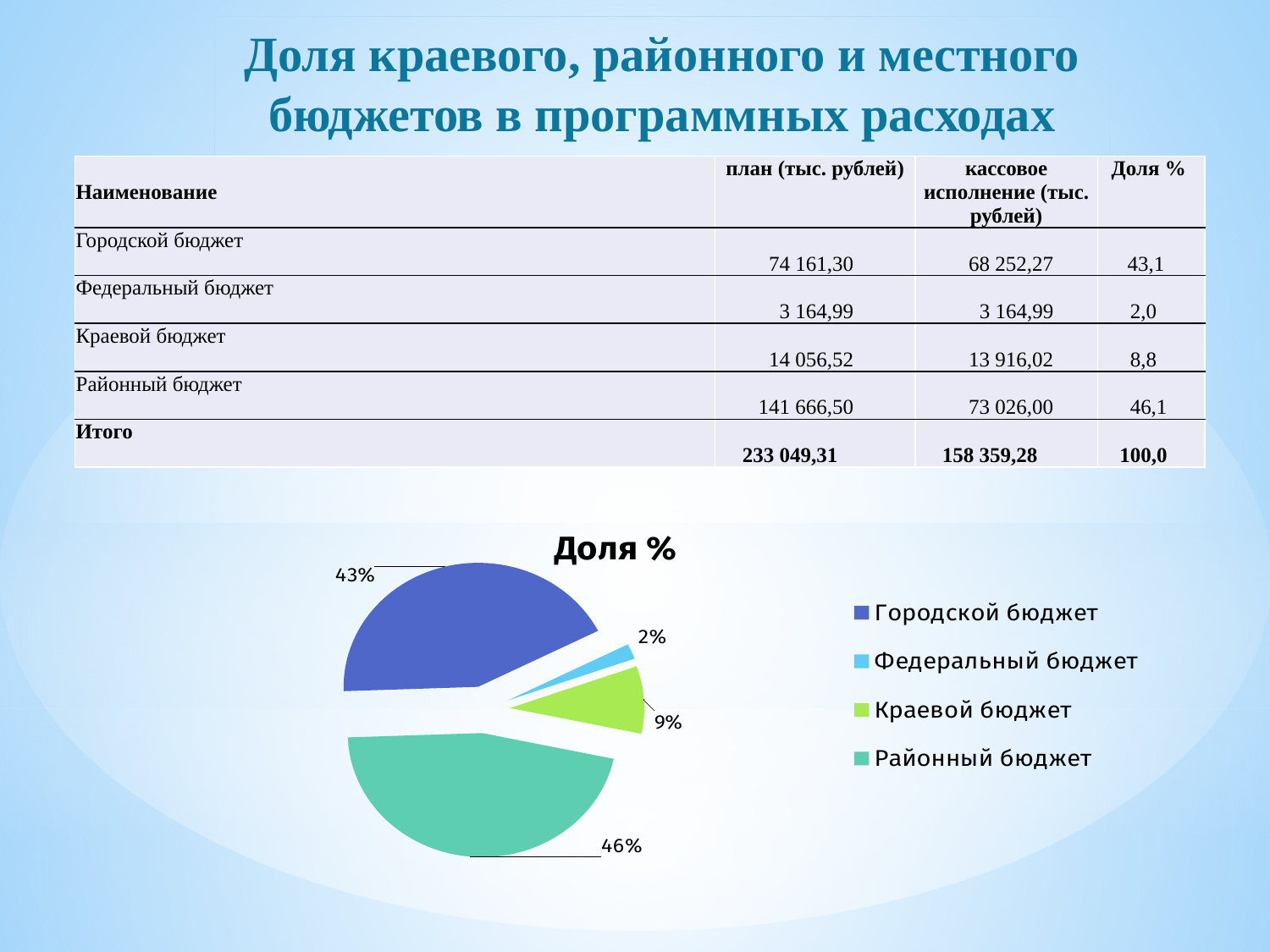

# Доля краевого, районного и местного бюджетов в программных расходах
| Наименование | план (тыс. рублей) | кассовое исполнение (тыс. рублей) | Доля % |
| --- | --- | --- | --- |
| Городской бюджет | 74 161,30 | 68 252,27 | 43,1 |
| Федеральный бюджет | 3 164,99 | 3 164,99 | 2,0 |
| Краевой бюджет | 14 056,52 | 13 916,02 | 8,8 |
| Районный бюджет | 141 666,50 | 73 026,00 | 46,1 |
| Итого | 233 049,31 | 158 359,28 | 100,0 |

### Chart: Доля %

| Category |  |
|---|---|
| Городской бюджет | 43.09963019948583 |
| Федеральный бюджет | 1.9986165515961434 |
| Краевой бюджет | 8.787627529635419 |
| Районный бюджет | 46.11412571928261 |